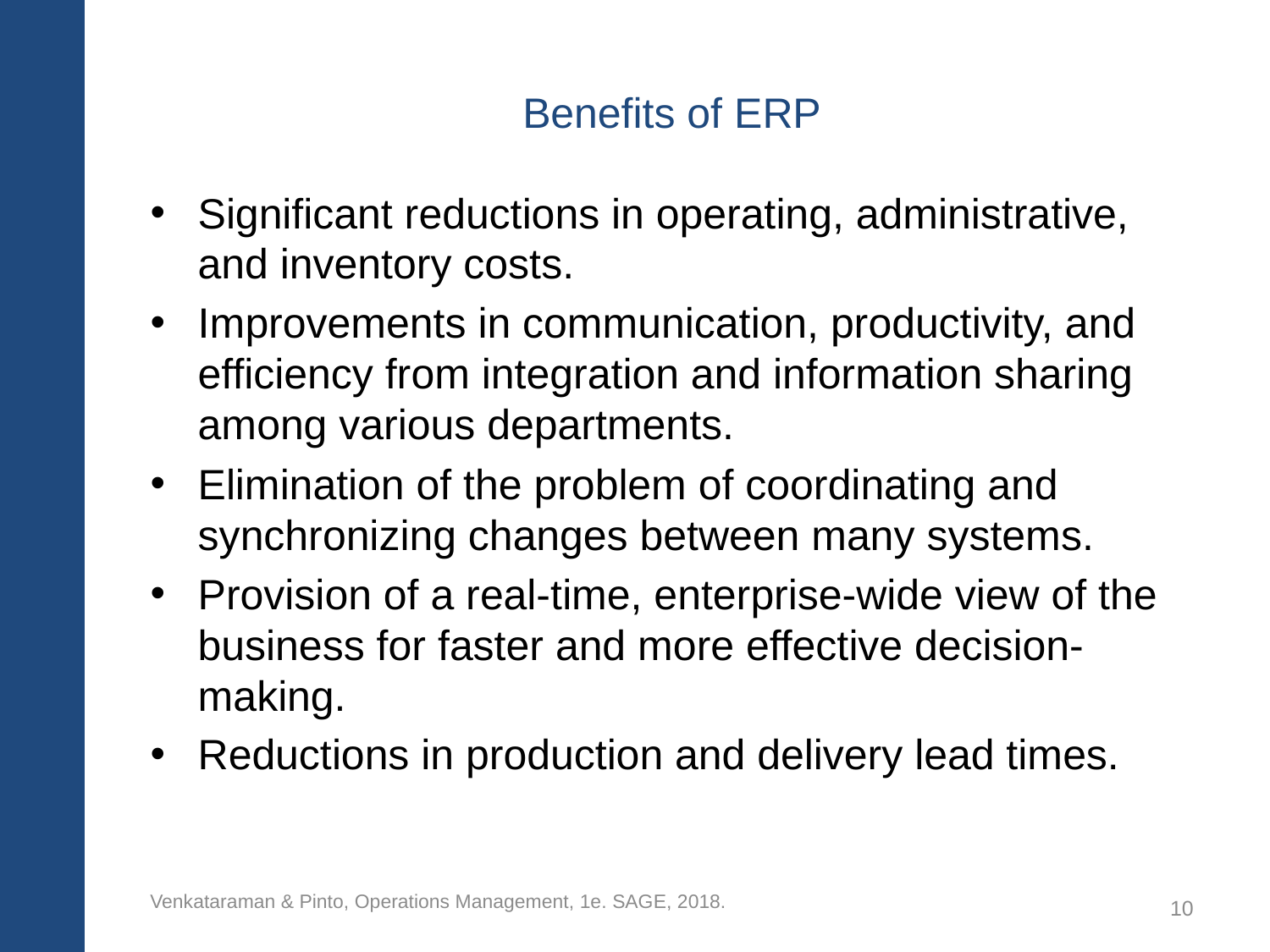

# Benefits of ERP
Significant reductions in operating, administrative, and inventory costs.
Improvements in communication, productivity, and efficiency from integration and information sharing among various departments.
Elimination of the problem of coordinating and synchronizing changes between many systems.
Provision of a real-time, enterprise-wide view of the business for faster and more effective decision-making.
Reductions in production and delivery lead times.
Venkataraman & Pinto, Operations Management, 1e. SAGE, 2018.
10